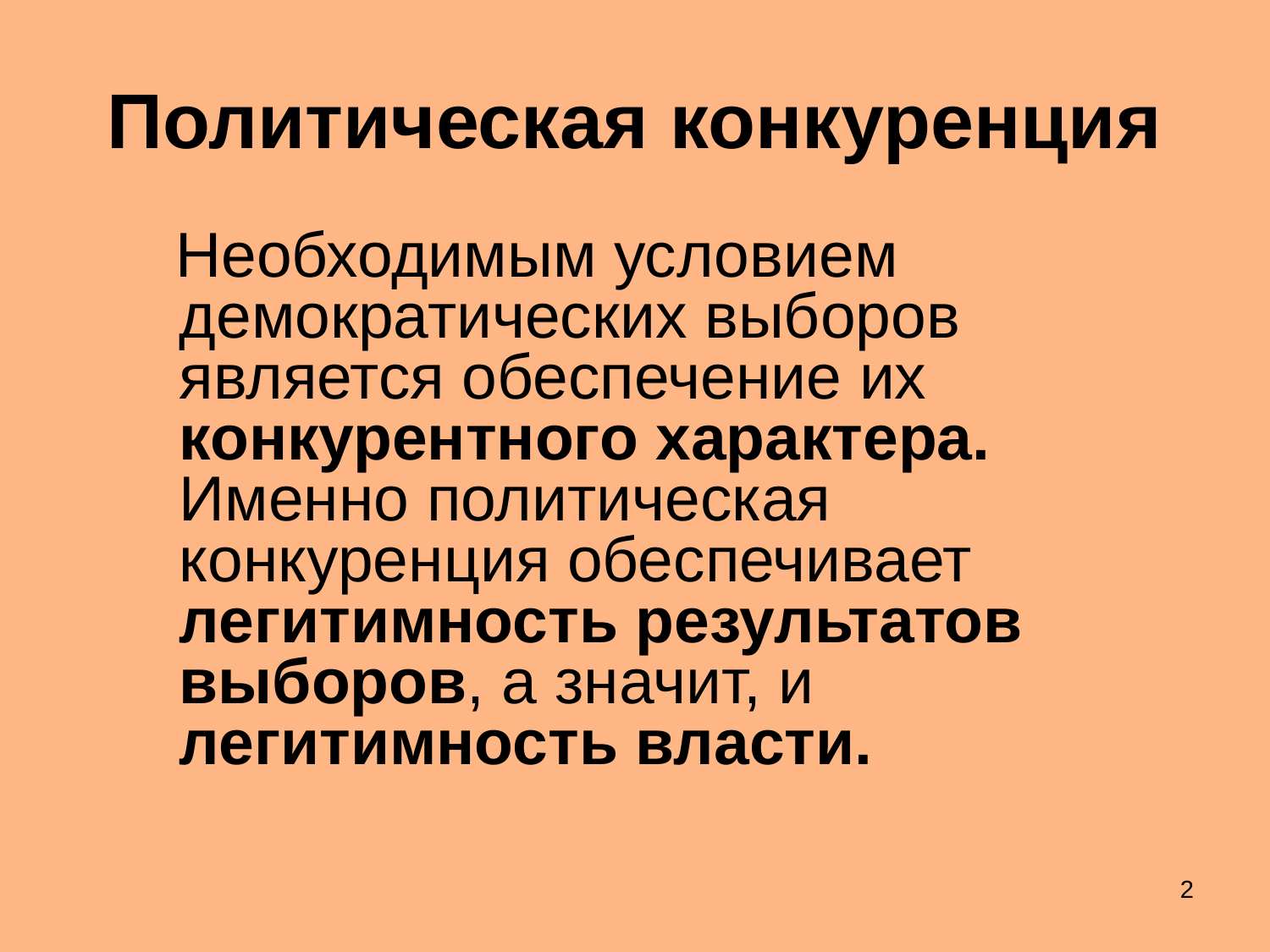

# Политическая конкуренция
   Необходимым условием демократических выборов является обеспечение их конкурентного характера. Именно политическая конкуренция обеспечивает легитимность результатов выборов, а значит, и легитимность власти.

2